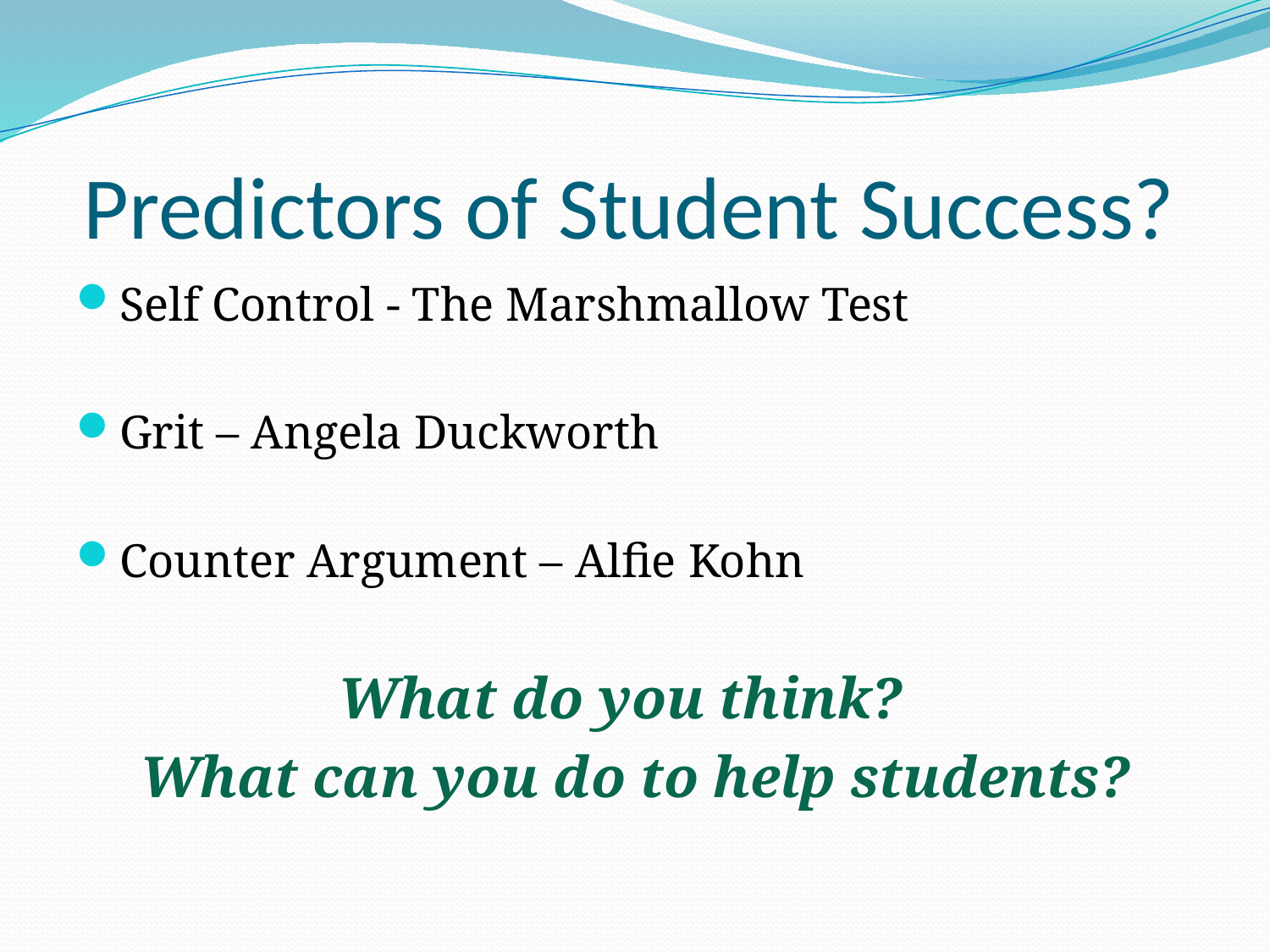

# Predictors of Student Success?
Self Control - The Marshmallow Test

Grit – Angela Duckworth

Counter Argument – Alfie Kohn

What do you think?
What can you do to help students?